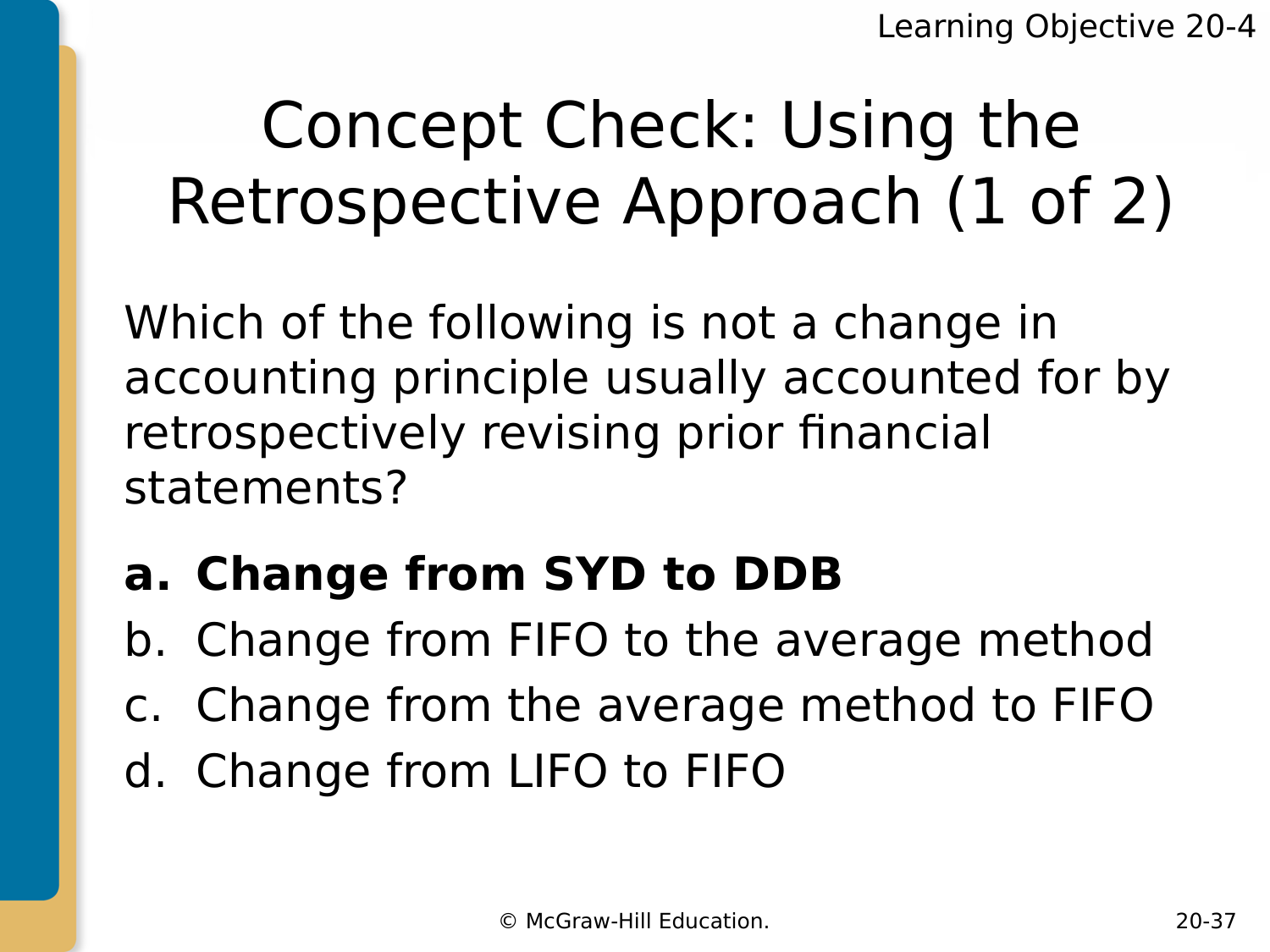

Learning Objective 20-4
# Concept Check: Using the Retrospective Approach (1 of 2)
Which of the following is not a change in accounting principle usually accounted for by retrospectively revising prior financial statements?
Change from SYD to DDB
Change from FIFO to the average method
Change from the average method to FIFO
Change from LIFO to FIFO